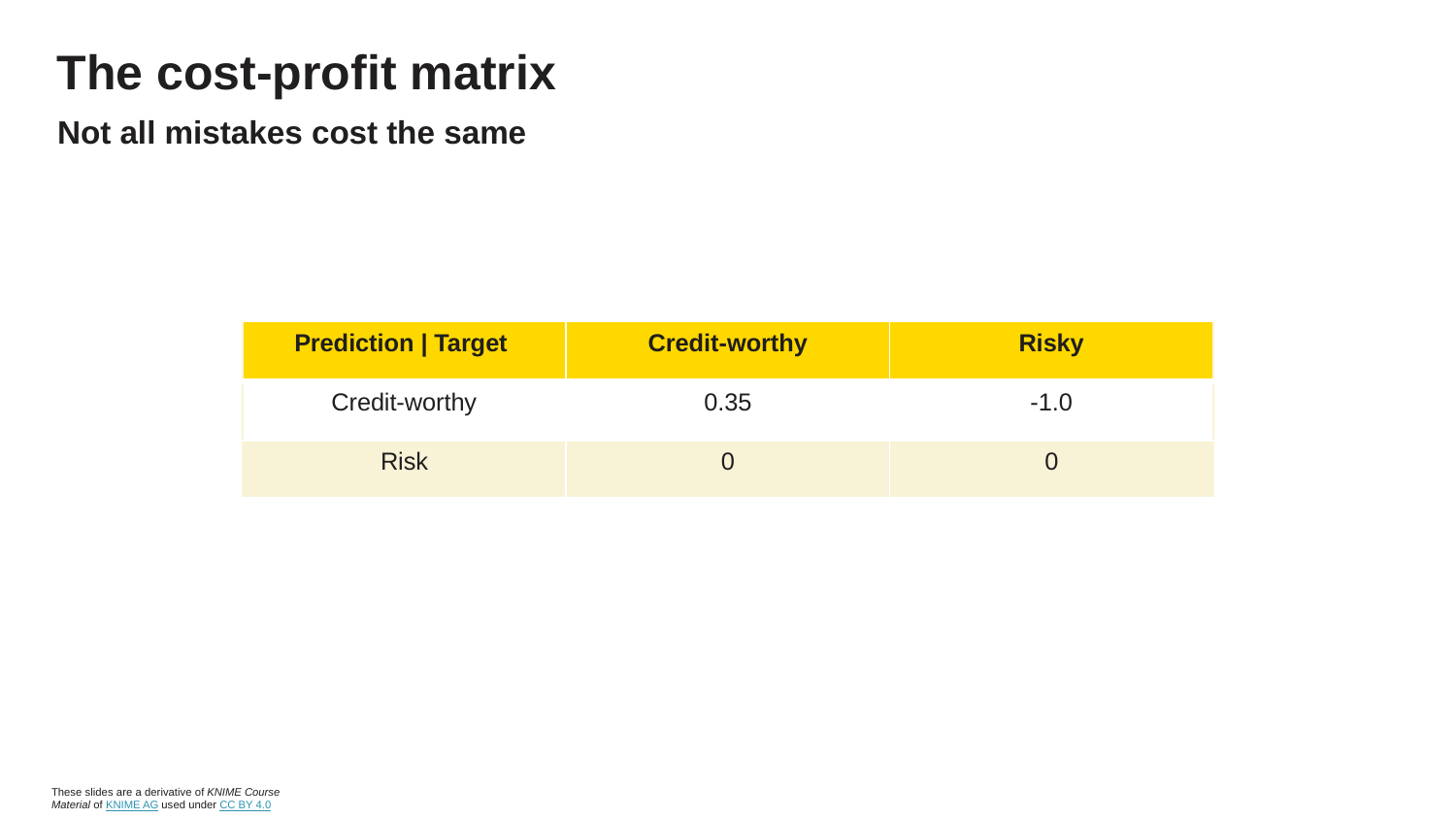

# The cost-profit matrix
Not all mistakes cost the same
| Prediction | Target | Credit-worthy | Risky |
| --- | --- | --- |
| Credit-worthy | 0.35 | -1.0 |
| Risk | 0 | 0 |